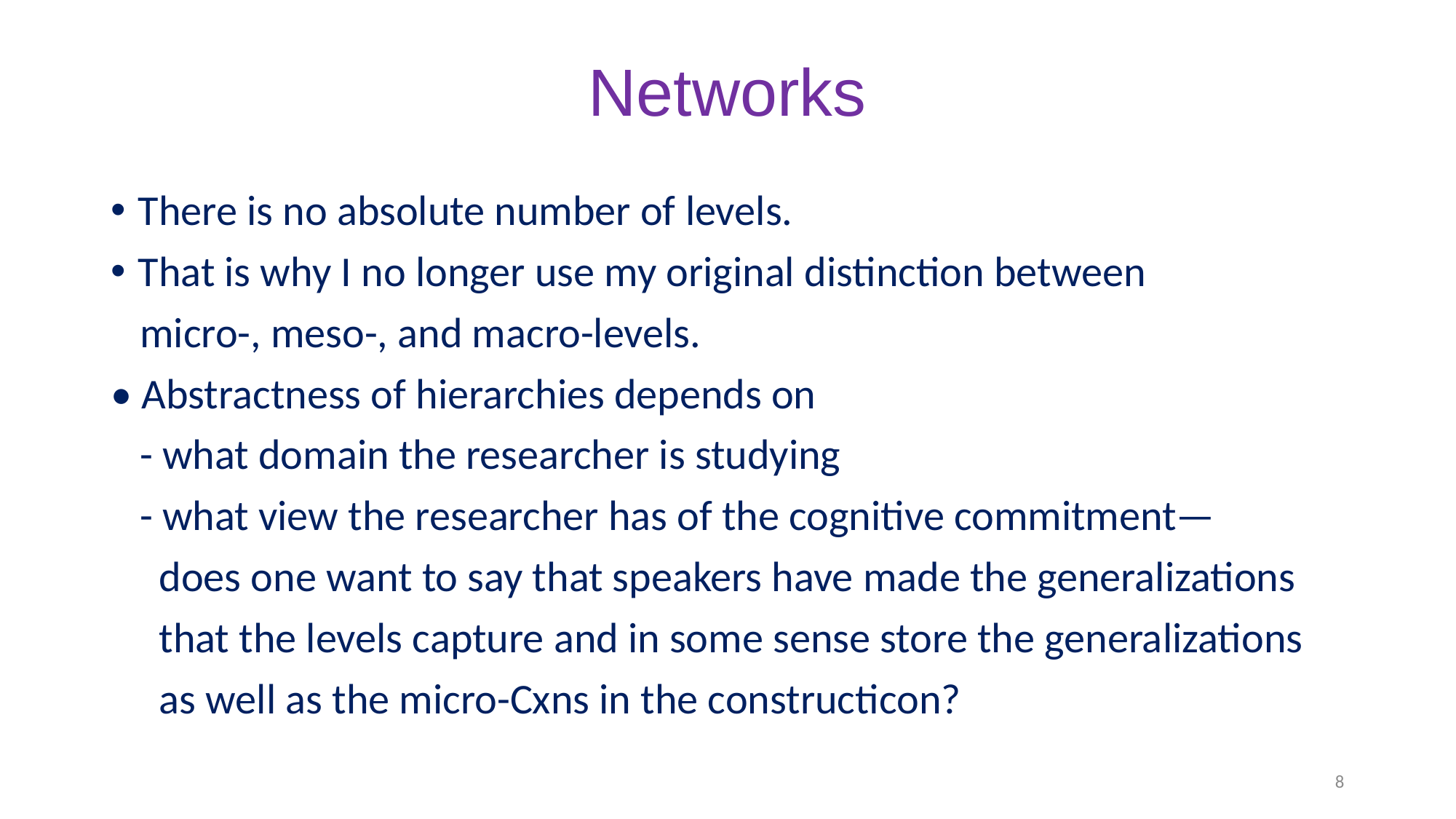

# Networks
There is no absolute number of levels.
That is why I no longer use my original distinction between
   micro-, meso-, and macro-levels.
• Abstractness of hierarchies depends on
   - what domain the researcher is studying
   - what view the researcher has of the cognitive commitment—
     does one want to say that speakers have made the generalizations
     that the levels capture and in some sense store the generalizations
     as well as the micro-Cxns in the constructicon?

8